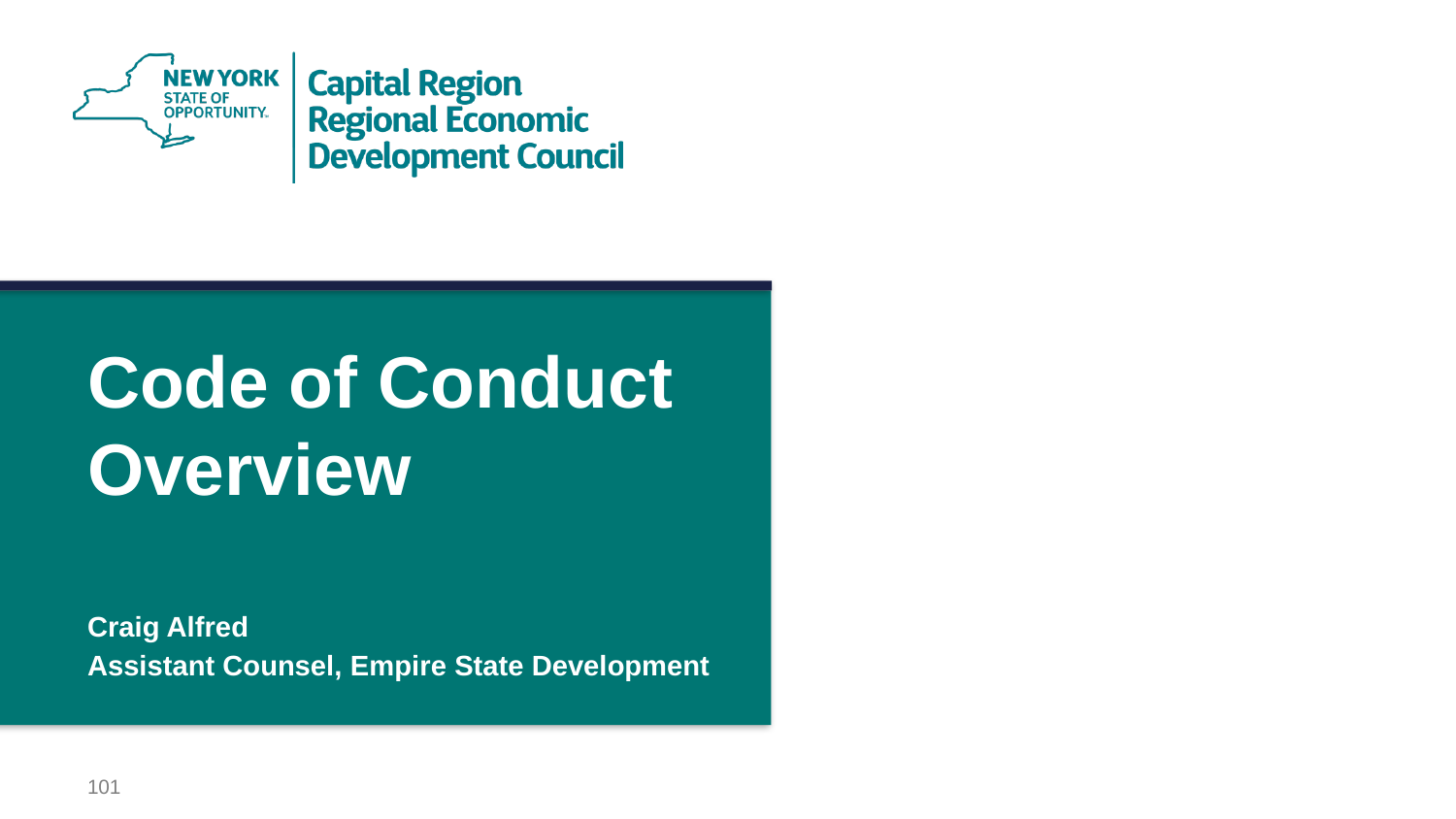

# Code of Conduct Overview
Craig Alfred
Assistant Counsel, Empire State Development